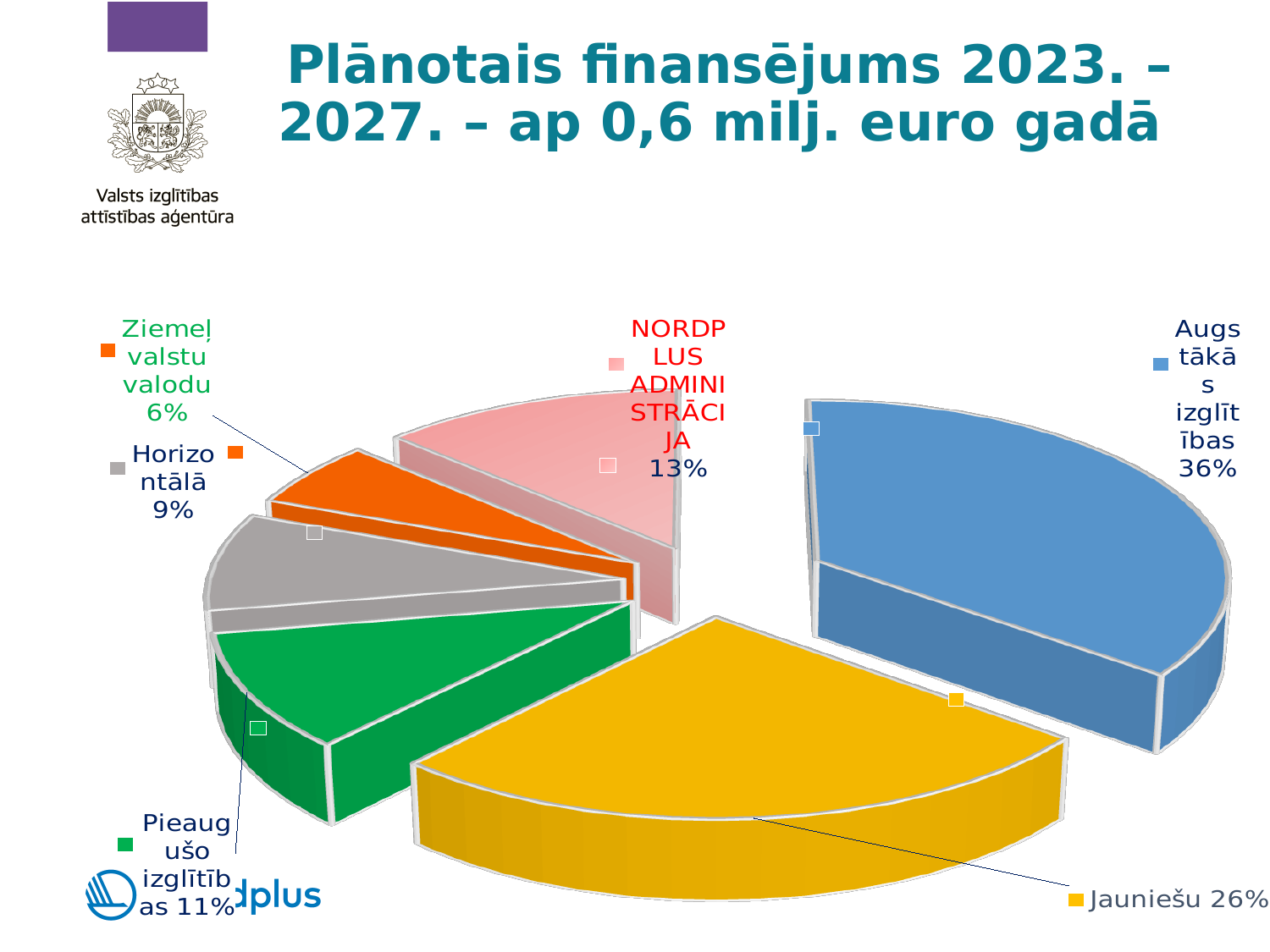

Plānotais finansējums 2023. – 2027. – ap 0,6 milj. euro gadā

[unsupported chart]